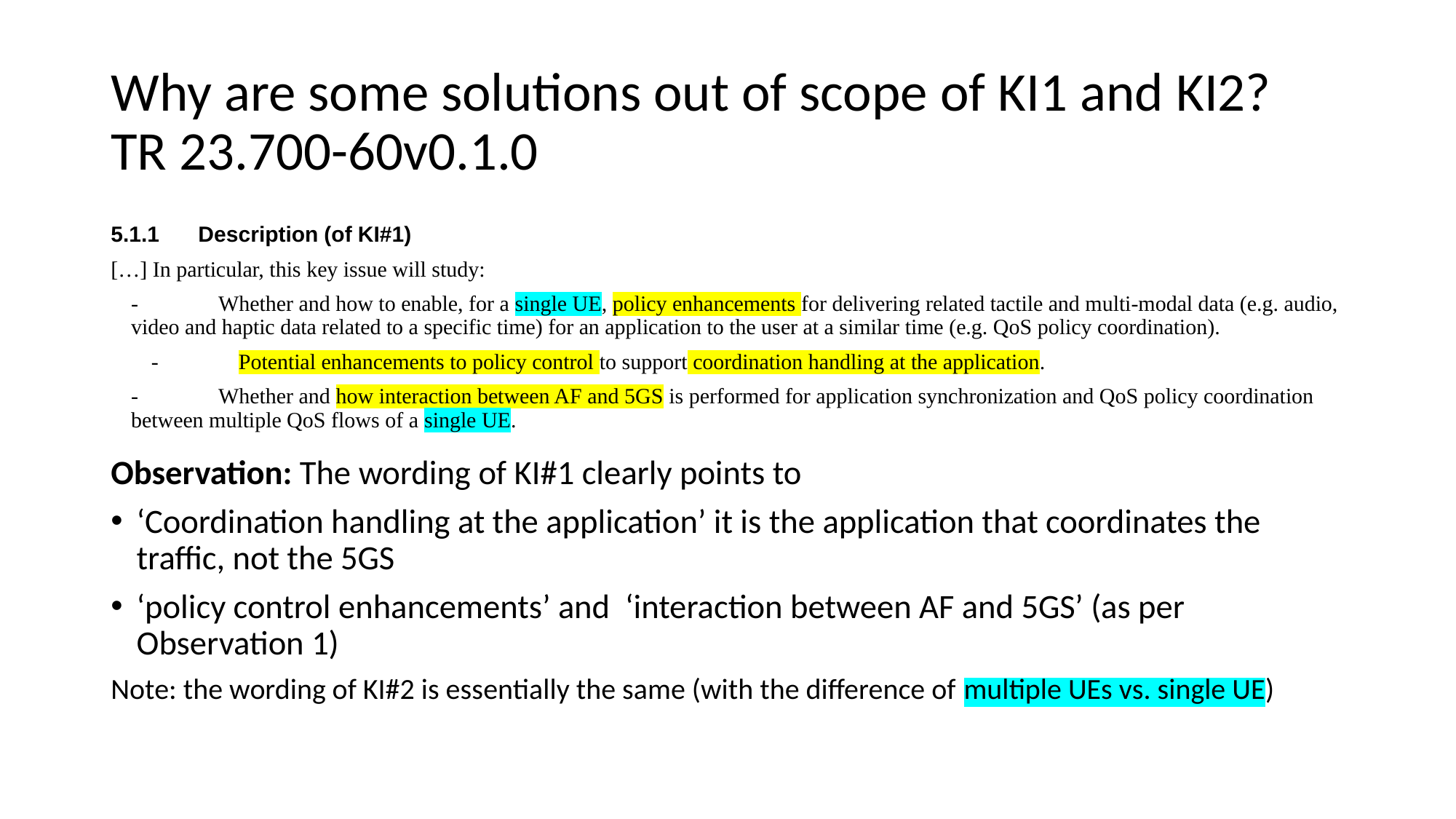

# Why are some solutions out of scope of KI1 and KI2? TR 23.700-60v0.1.0
5.1.1	Description (of KI#1)
[…] In particular, this key issue will study:
-	Whether and how to enable, for a single UE, policy enhancements for delivering related tactile and multi-modal data (e.g. audio, video and haptic data related to a specific time) for an application to the user at a similar time (e.g. QoS policy coordination).
-	Potential enhancements to policy control to support coordination handling at the application.
-	Whether and how interaction between AF and 5GS is performed for application synchronization and QoS policy coordination between multiple QoS flows of a single UE.
Observation: The wording of KI#1 clearly points to
‘Coordination handling at the application’ it is the application that coordinates the traffic, not the 5GS
‘policy control enhancements’ and  ‘interaction between AF and 5GS’ (as per Observation 1)
Note: the wording of KI#2 is essentially the same (with the difference of multiple UEs vs. single UE)